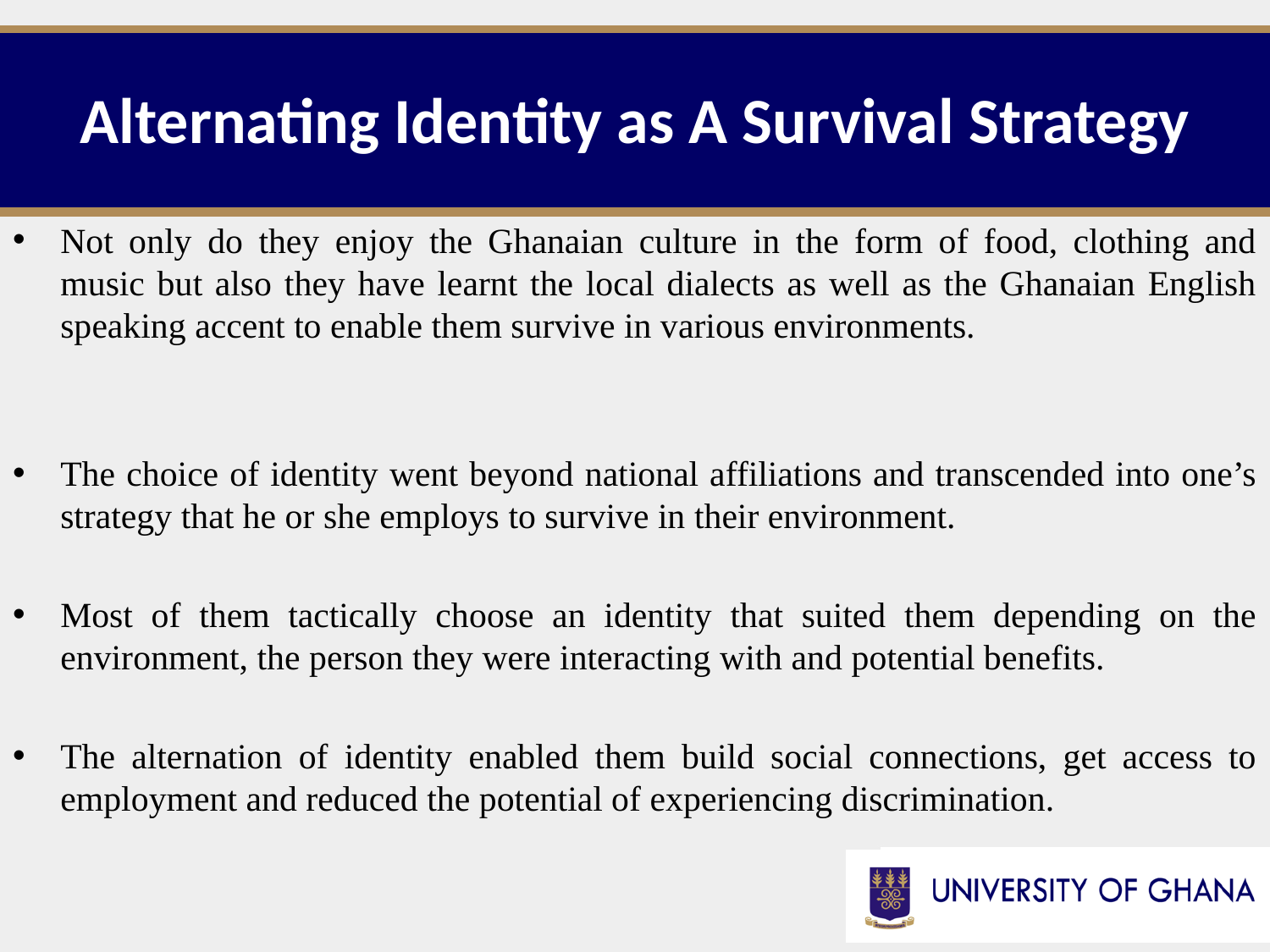

# Alternating Identity as A Survival Strategy
Not only do they enjoy the Ghanaian culture in the form of food, clothing and music but also they have learnt the local dialects as well as the Ghanaian English speaking accent to enable them survive in various environments.

The choice of identity went beyond national affiliations and transcended into one’s strategy that he or she employs to survive in their environment.

Most of them tactically choose an identity that suited them depending on the environment, the person they were interacting with and potential benefits.

The alternation of identity enabled them build social connections, get access to employment and reduced the potential of experiencing discrimination.